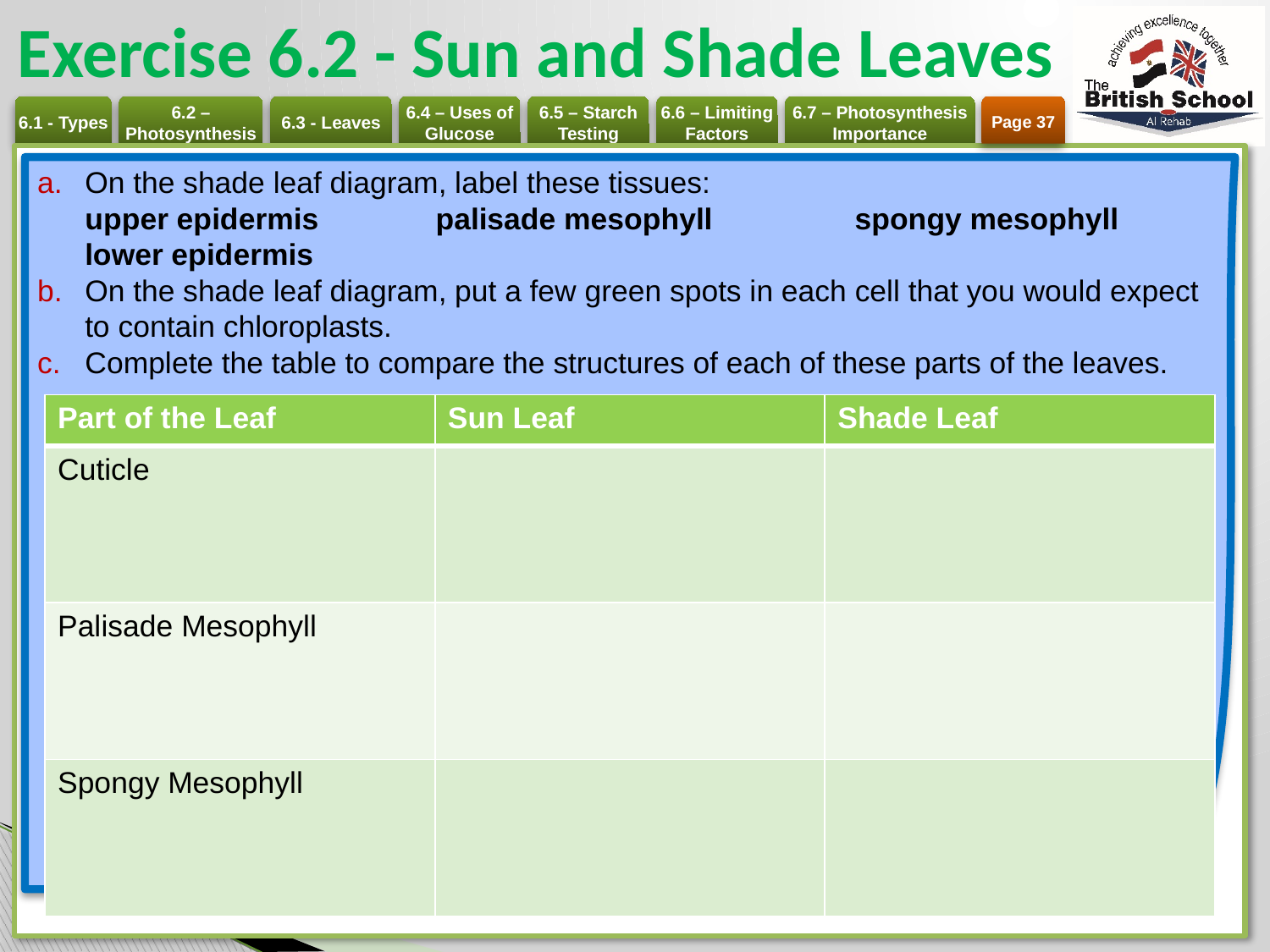

# Exercise 6.2 - Sun and Shade Leaves
Page 37
On the shade leaf diagram, label these tissues:
upper epidermis 	palisade mesophyll	spongy mesophyll
lower epidermis
On the shade leaf diagram, put a few green spots in each cell that you would expect to contain chloroplasts.
Complete the table to compare the structures of each of these parts of the leaves.
| Part of the Leaf | Sun Leaf | Shade Leaf |
| --- | --- | --- |
| Cuticle |  |  |
| Palisade Mesophyll |  |  |
| Spongy Mesophyll |  |  |